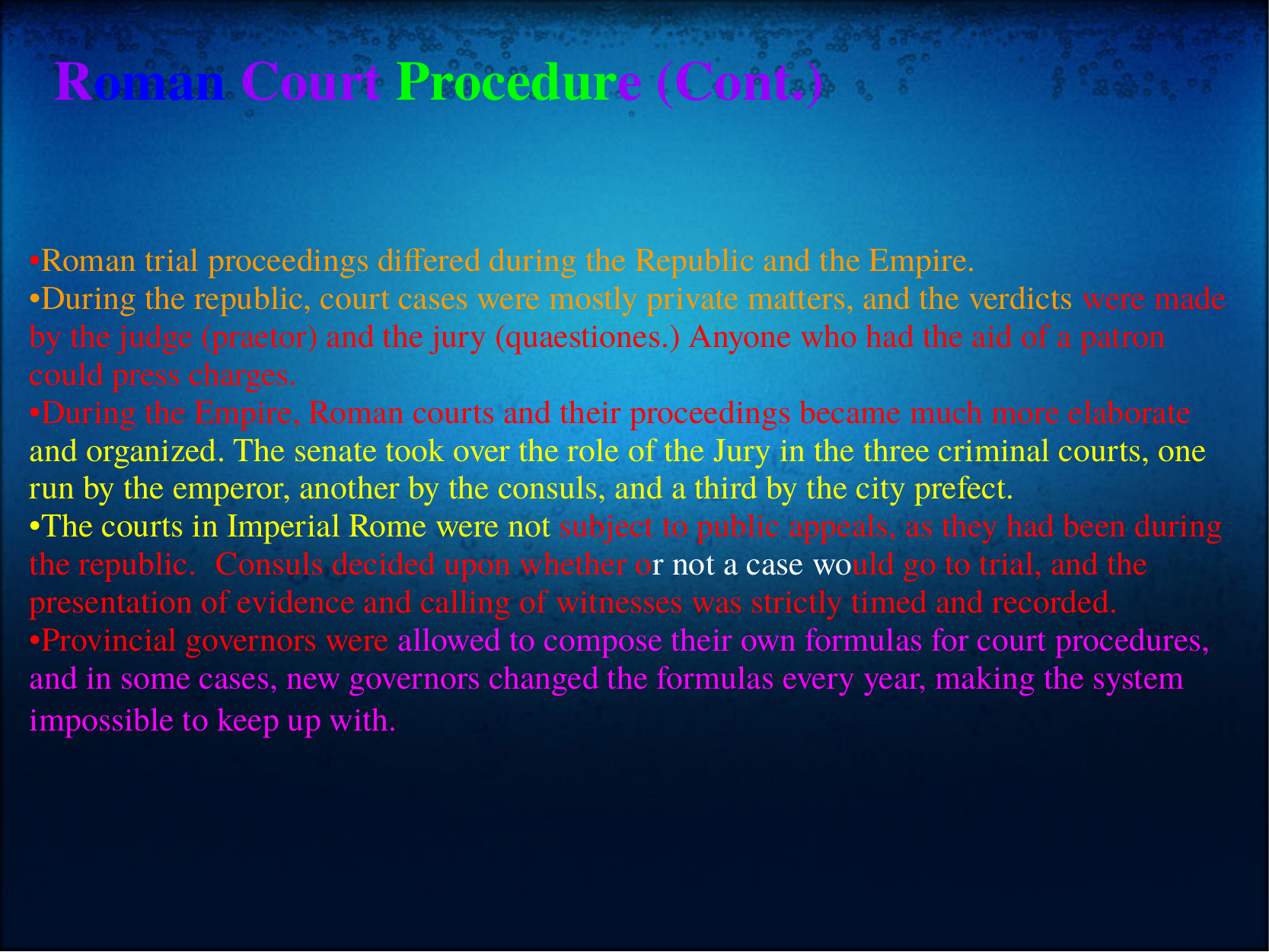

# Roman Court Procedure (Cont.)

•Roman trial proceedings differed during the Republic and the Empire.
•During the republic, court cases were mostly private matters, and the verdicts were made by the judge (praetor) and the jury (quaestiones.) Anyone who had the aid of a patron could press charges.
•During the Empire, Roman courts and their proceedings became much more elaborate and organized. The senate took over the role of the Jury in the three criminal courts, one run by the emperor, another by the consuls, and a third by the city prefect.
•The courts in Imperial Rome were not subject to public appeals, as they had been during the republic.  Consuls decided upon whether or not a case would go to trial, and the presentation of evidence and calling of witnesses was strictly timed and recorded.
•Provincial governors were allowed to compose their own formulas for court procedures, and in some cases, new governors changed the formulas every year, making the system impossible to keep up with.